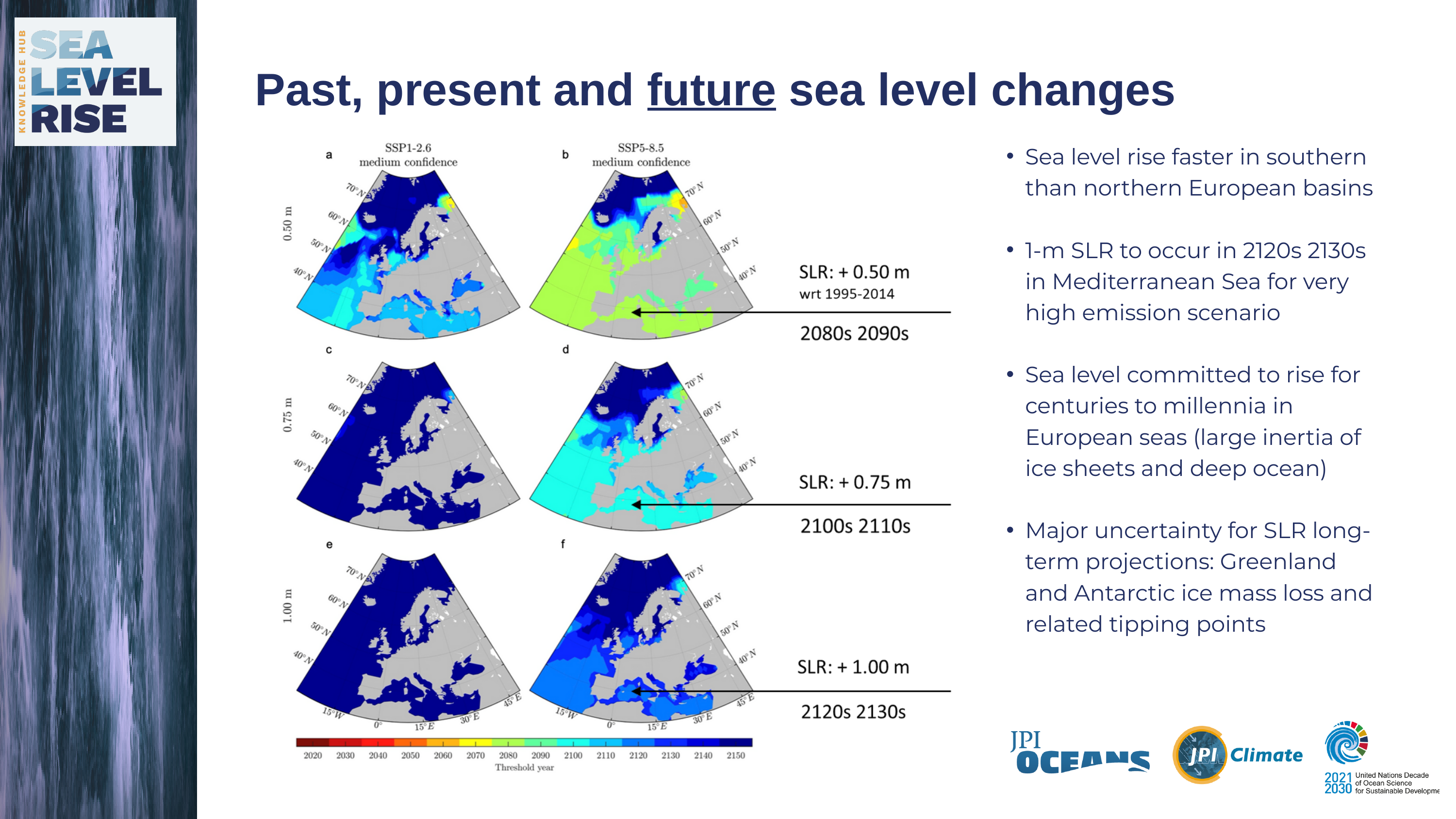

Past, present and future sea level changes

Sea level rise faster in southern than northern European basins

1-m SLR to occur in 2120s 2130s in Mediterranean Sea for very high emission scenario

Sea level committed to rise for centuries to millennia in European seas (large inertia of ice sheets and deep ocean)

Major uncertainty for SLR long-term projections: Greenland and Antarctic ice mass loss and related tipping points